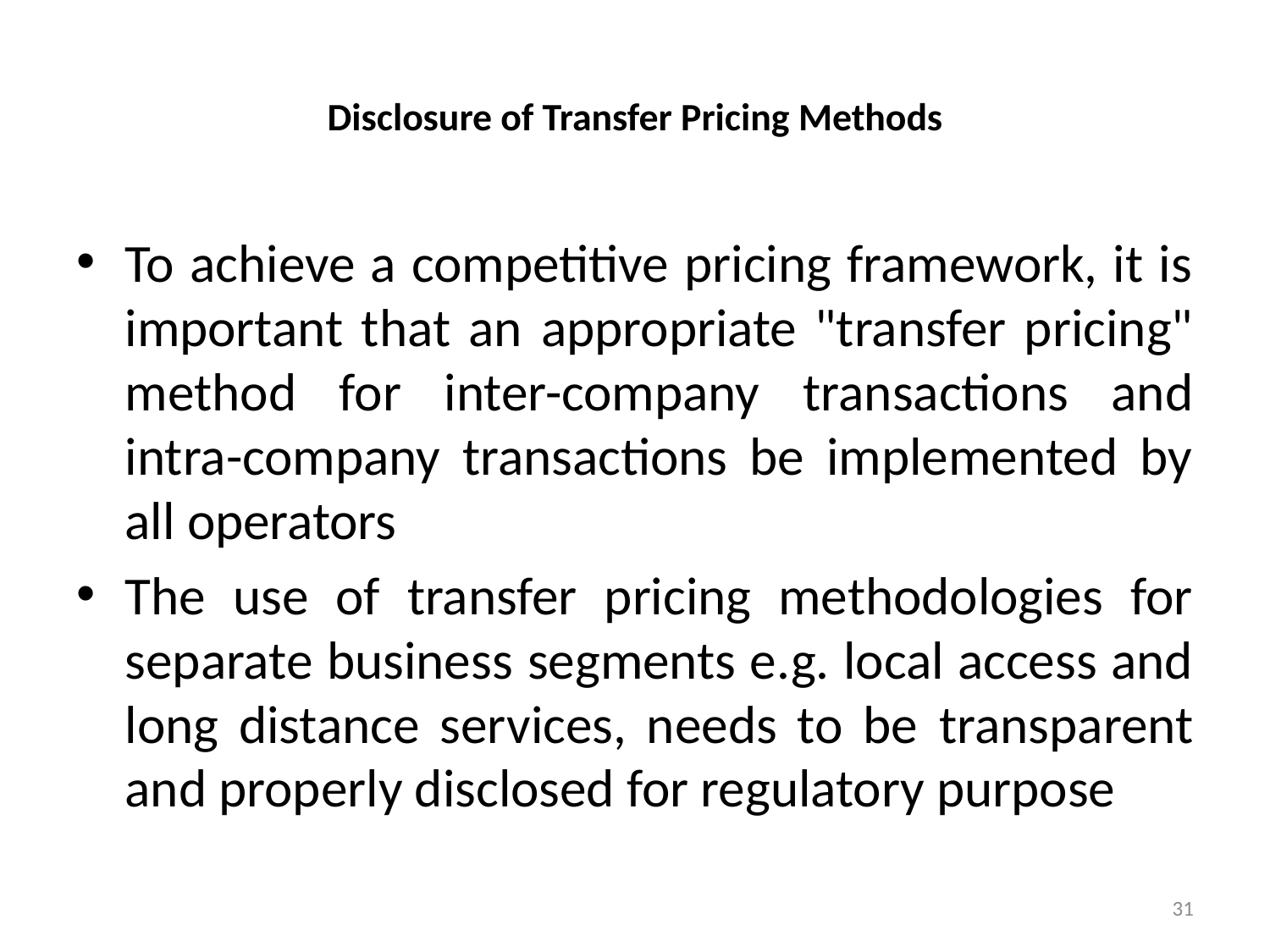

# Disclosure of Transfer Pricing Methods
To achieve a competitive pricing framework, it is important that an appropriate "transfer pricing" method for inter-company transactions and intra-company transactions be implemented by all operators
The use of transfer pricing methodologies for separate business segments e.g. local access and long distance services, needs to be transparent and properly disclosed for regulatory purpose

31